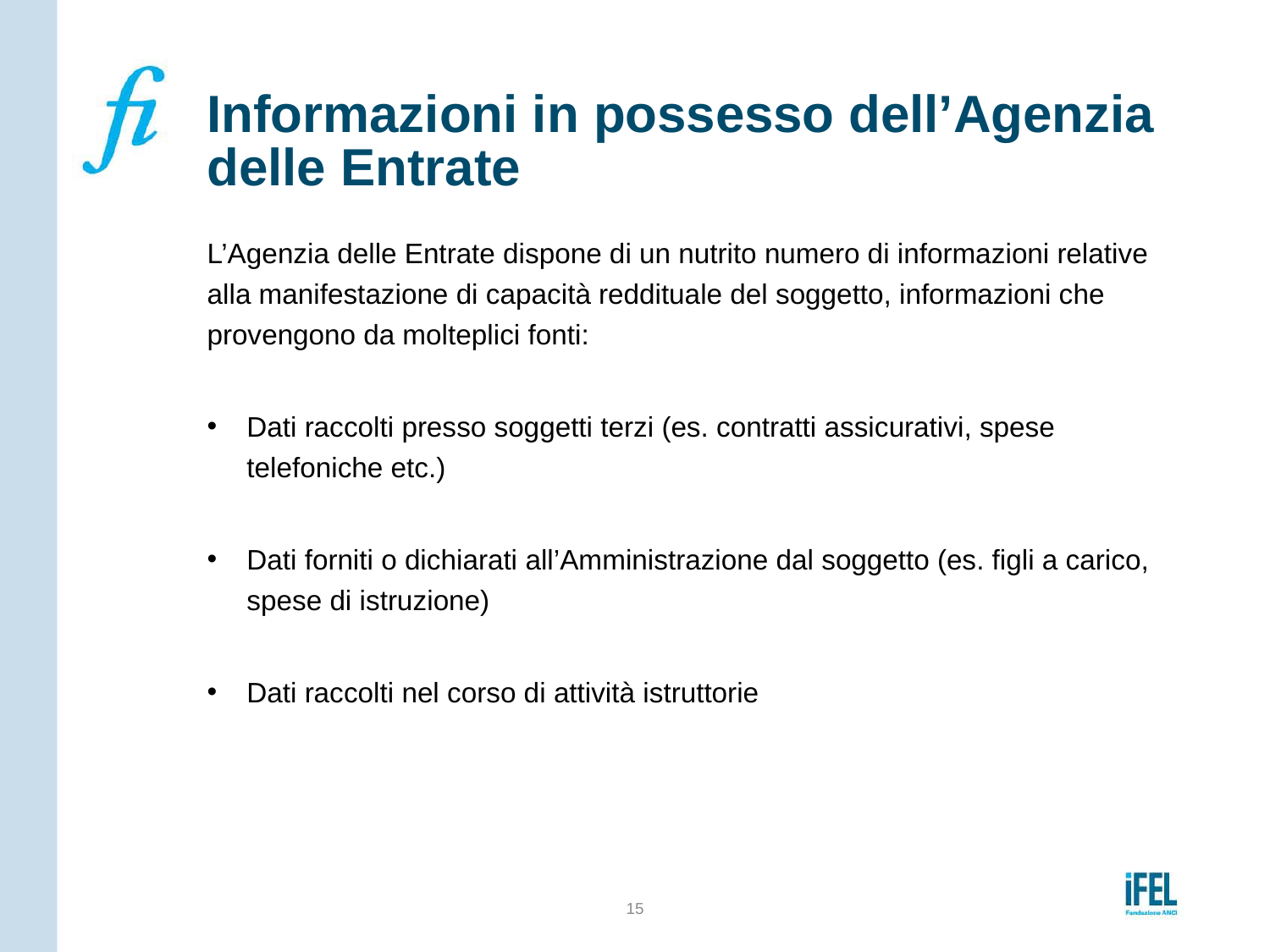

# Informazioni in possesso dell’Agenzia delle Entrate
L’Agenzia delle Entrate dispone di un nutrito numero di informazioni relative alla manifestazione di capacità reddituale del soggetto, informazioni che provengono da molteplici fonti:

Dati raccolti presso soggetti terzi (es. contratti assicurativi, spese telefoniche etc.)

Dati forniti o dichiarati all’Amministrazione dal soggetto (es. figli a carico, spese di istruzione)

Dati raccolti nel corso di attività istruttorie
15